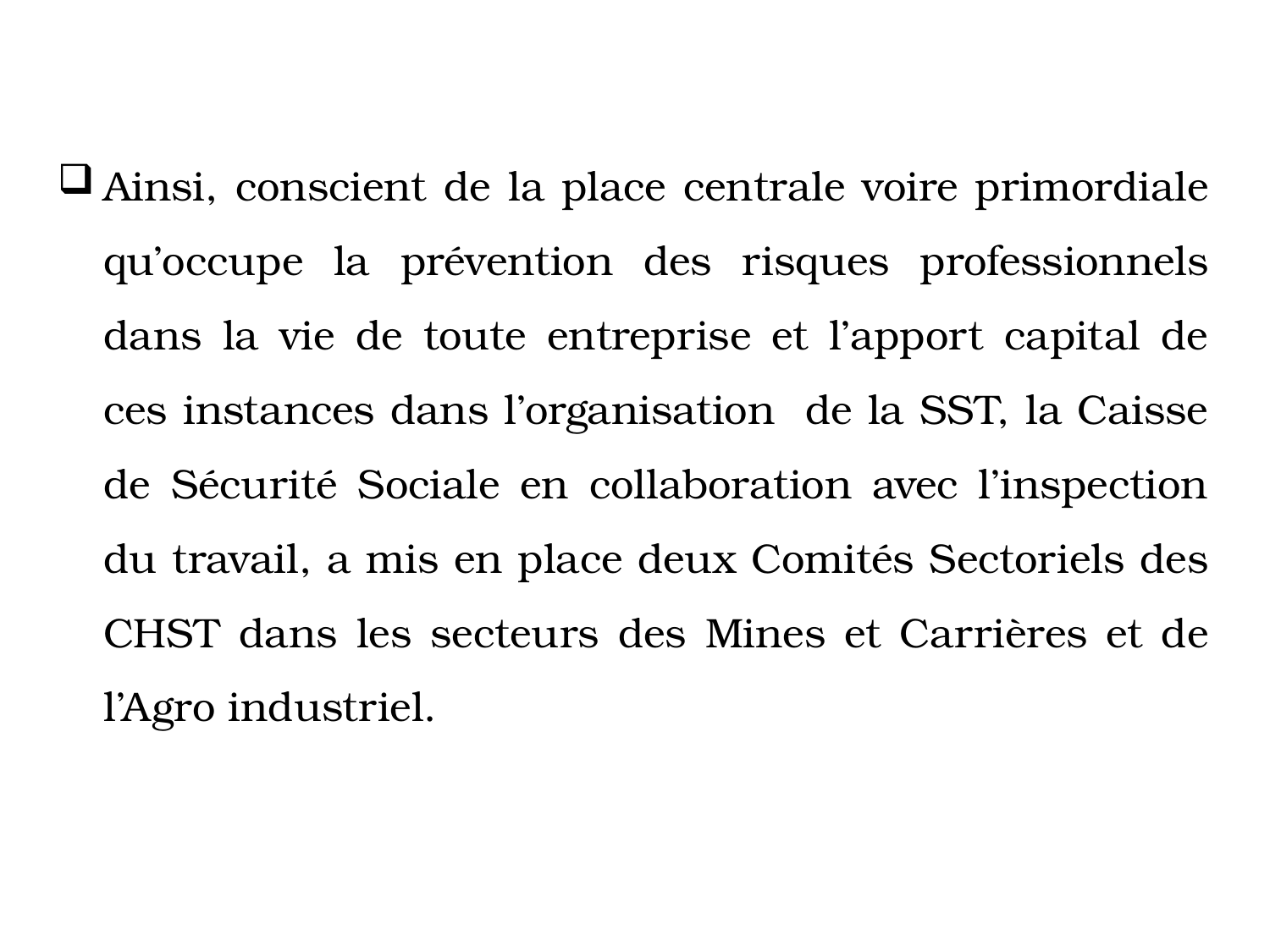

Ainsi, conscient de la place centrale voire primordiale qu’occupe la prévention des risques professionnels dans la vie de toute entreprise et l’apport capital de ces instances dans l’organisation  de la SST, la Caisse de Sécurité Sociale en collaboration avec l’inspection du travail, a mis en place deux Comités Sectoriels des CHST dans les secteurs des Mines et Carrières et de l’Agro industriel.